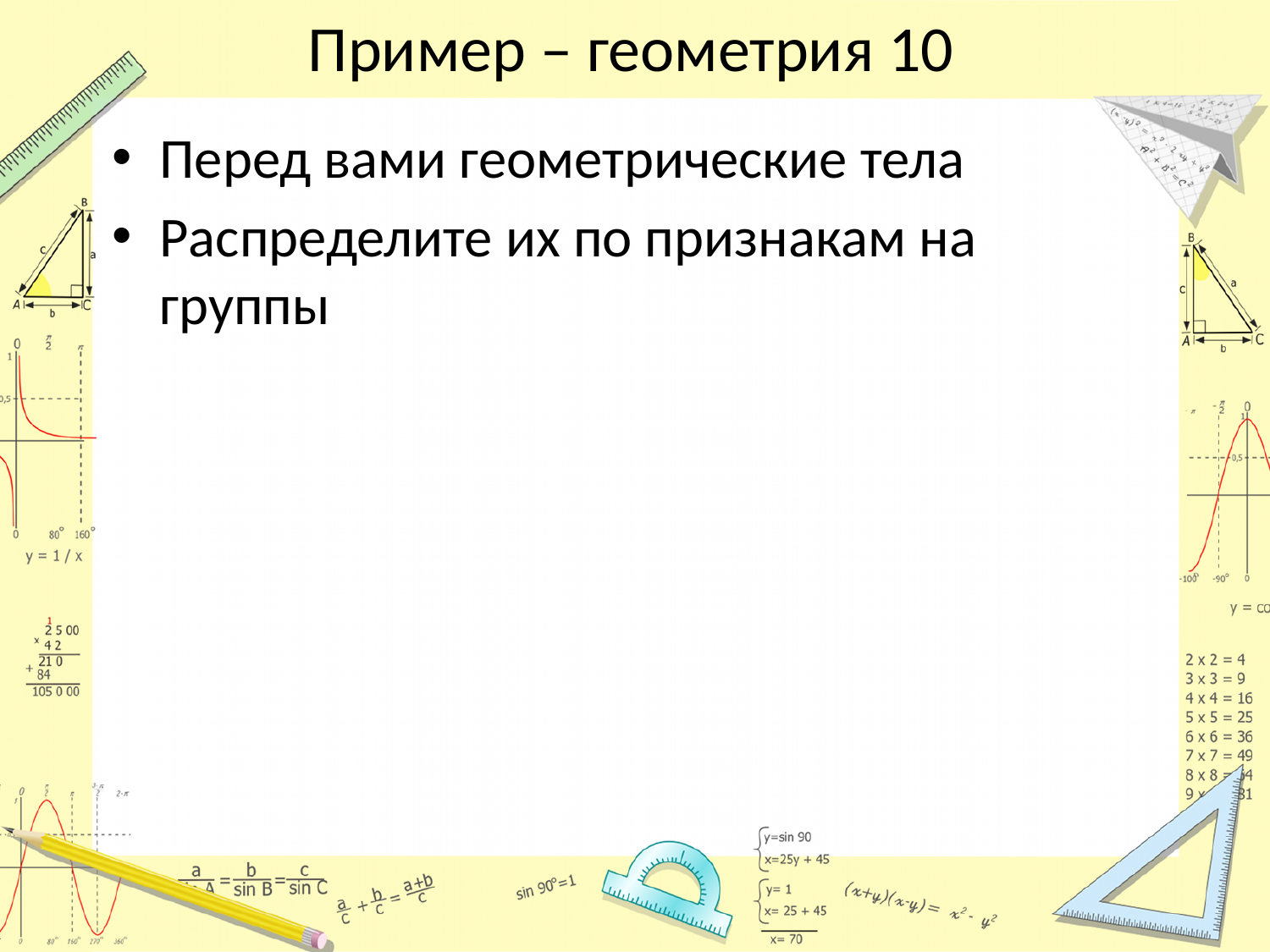

# Пример – геометрия 10
Перед вами геометрические тела
Распределите их по признакам на группы